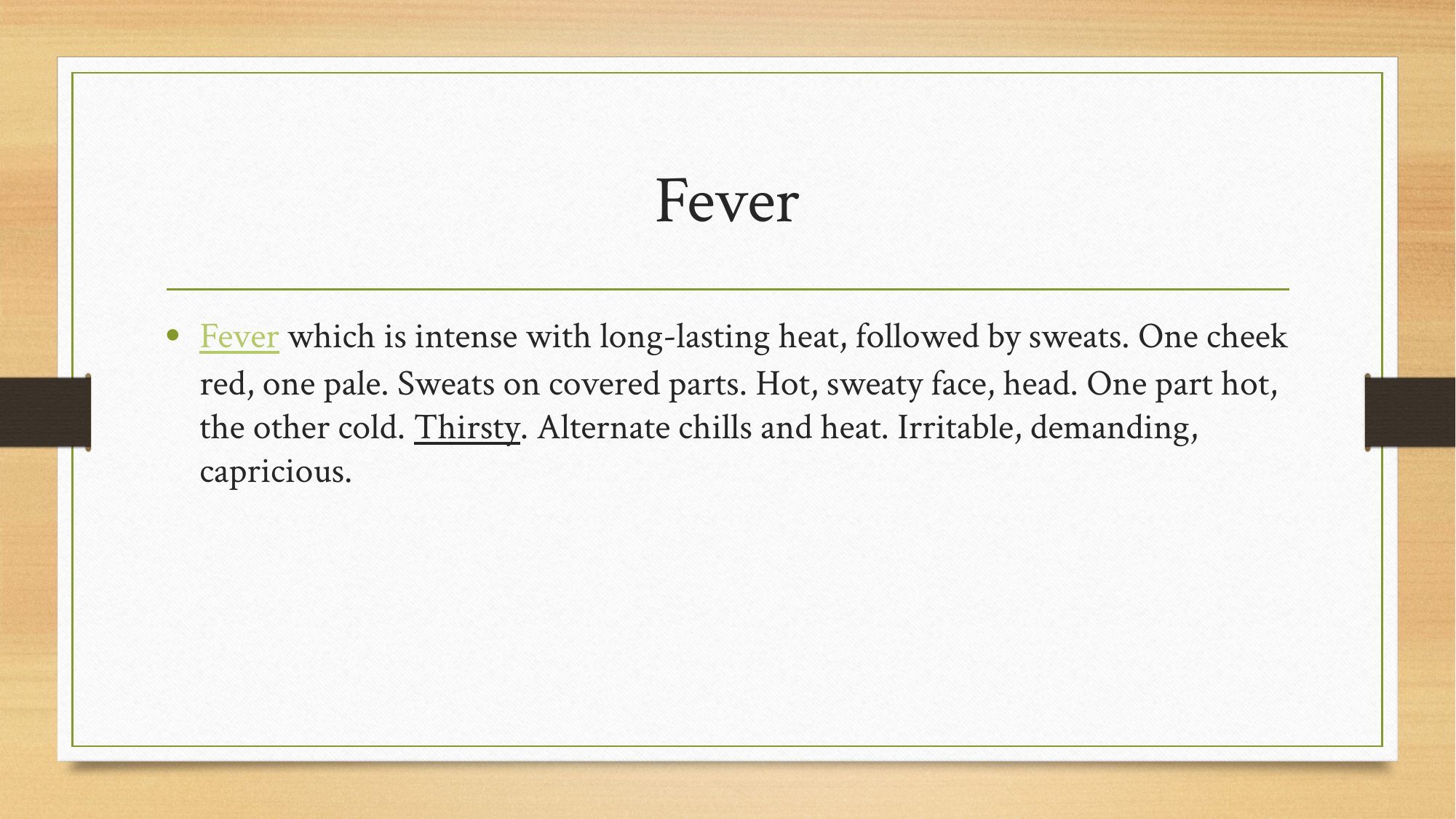

# Fever
Fever which is intense with long-lasting heat, followed by sweats. One cheek red, one pale. Sweats on covered parts. Hot, sweaty face, head. One part hot, the other cold. Thirsty. Alternate chills and heat. Irritable, demanding, capricious.